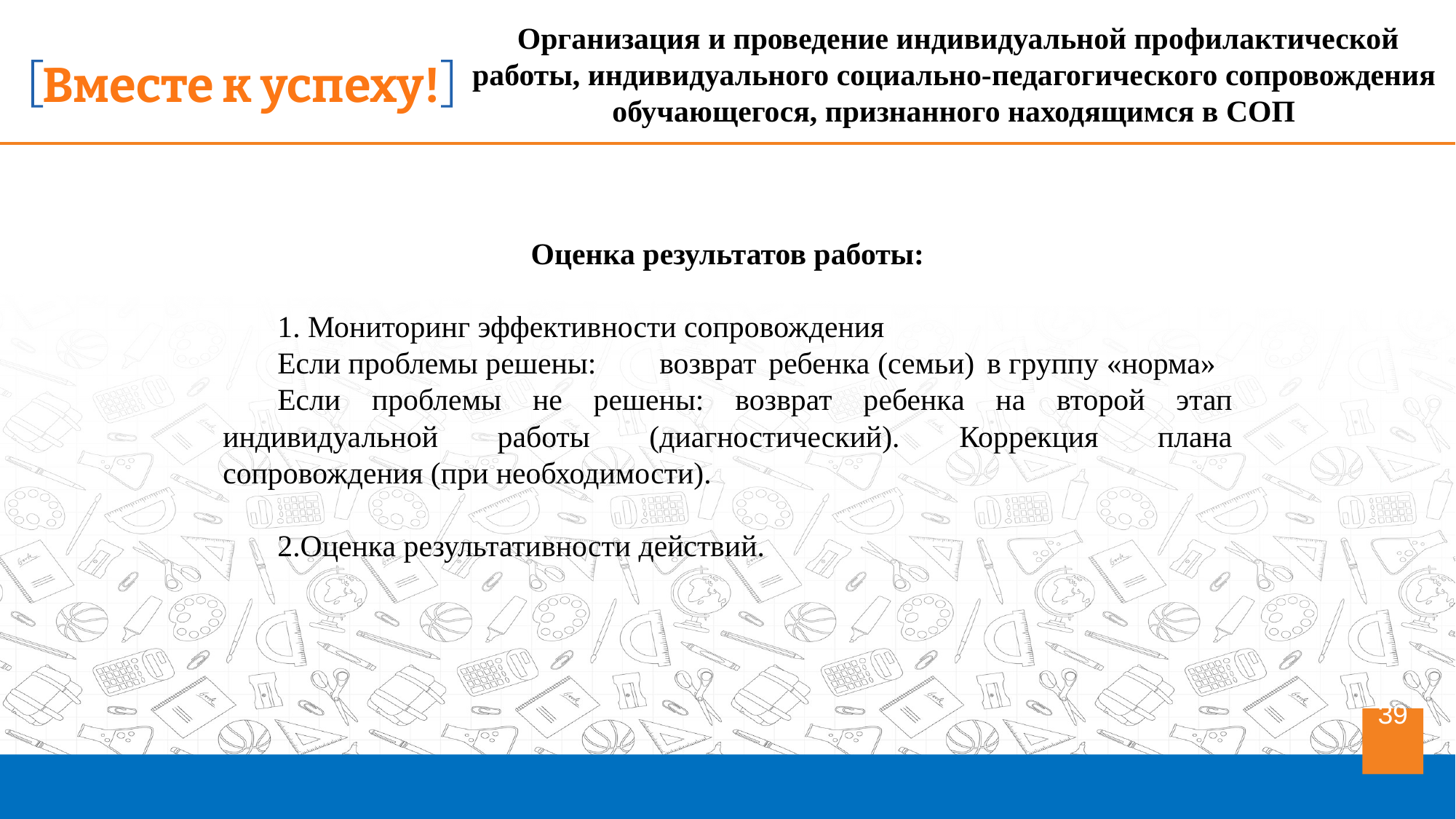

Организация и проведение индивидуальной профилактической работы, индивидуального социально-педагогического сопровождения обучающегося, признанного находящимся в СОП
Оценка результатов работы:

1. Мониторинг эффективности сопровождения
Если проблемы решены:	возврат	ребенка	(семьи)	в группу «норма»
Если проблемы не решены: возврат ребенка на второй этап индивидуальной работы (диагностический). Коррекция плана сопровождения (при необходимости).

2.Оценка результативности действий.